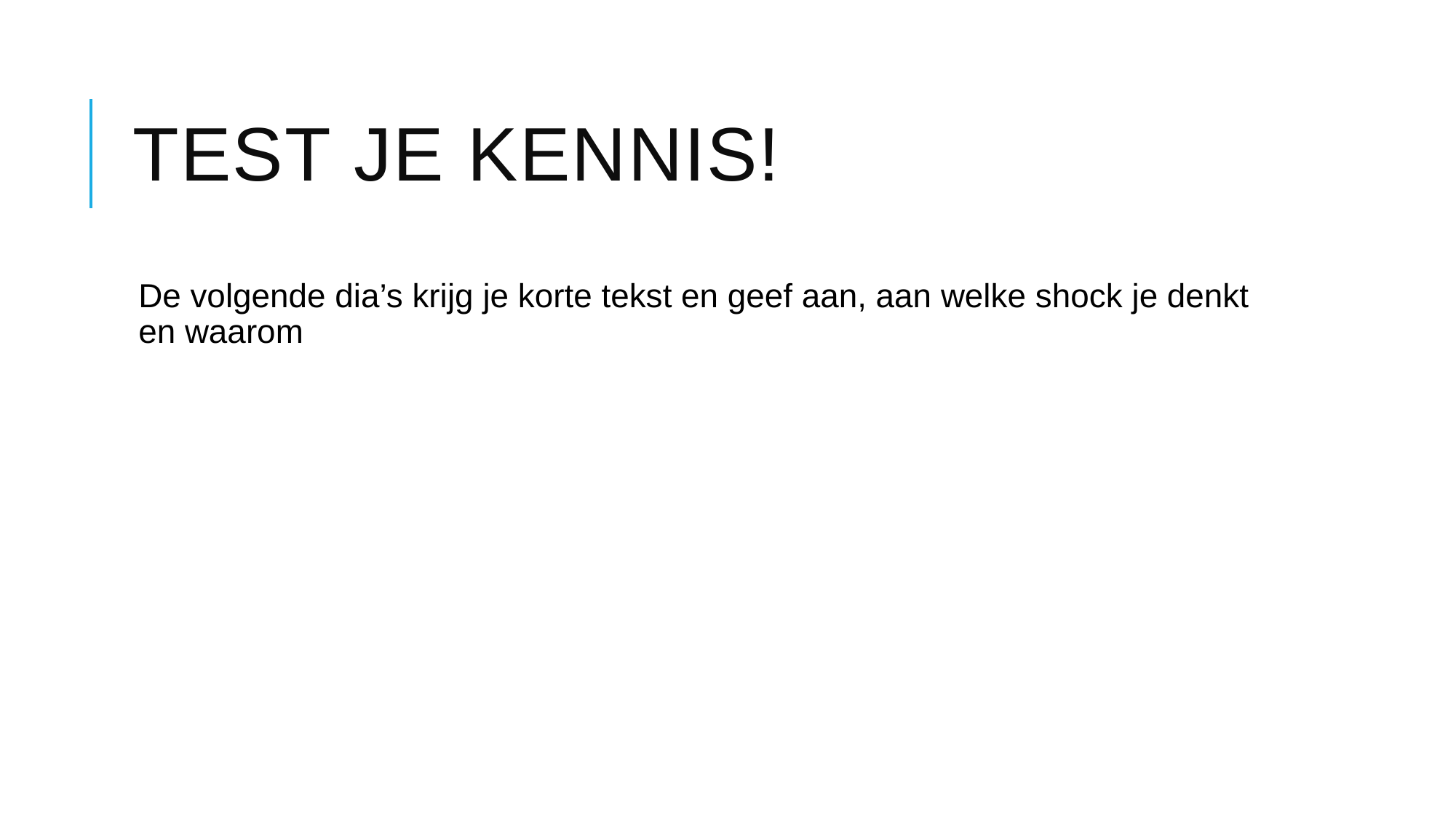

# Test je kennis!
De volgende dia’s krijg je korte tekst en geef aan, aan welke shock je denkt en waarom